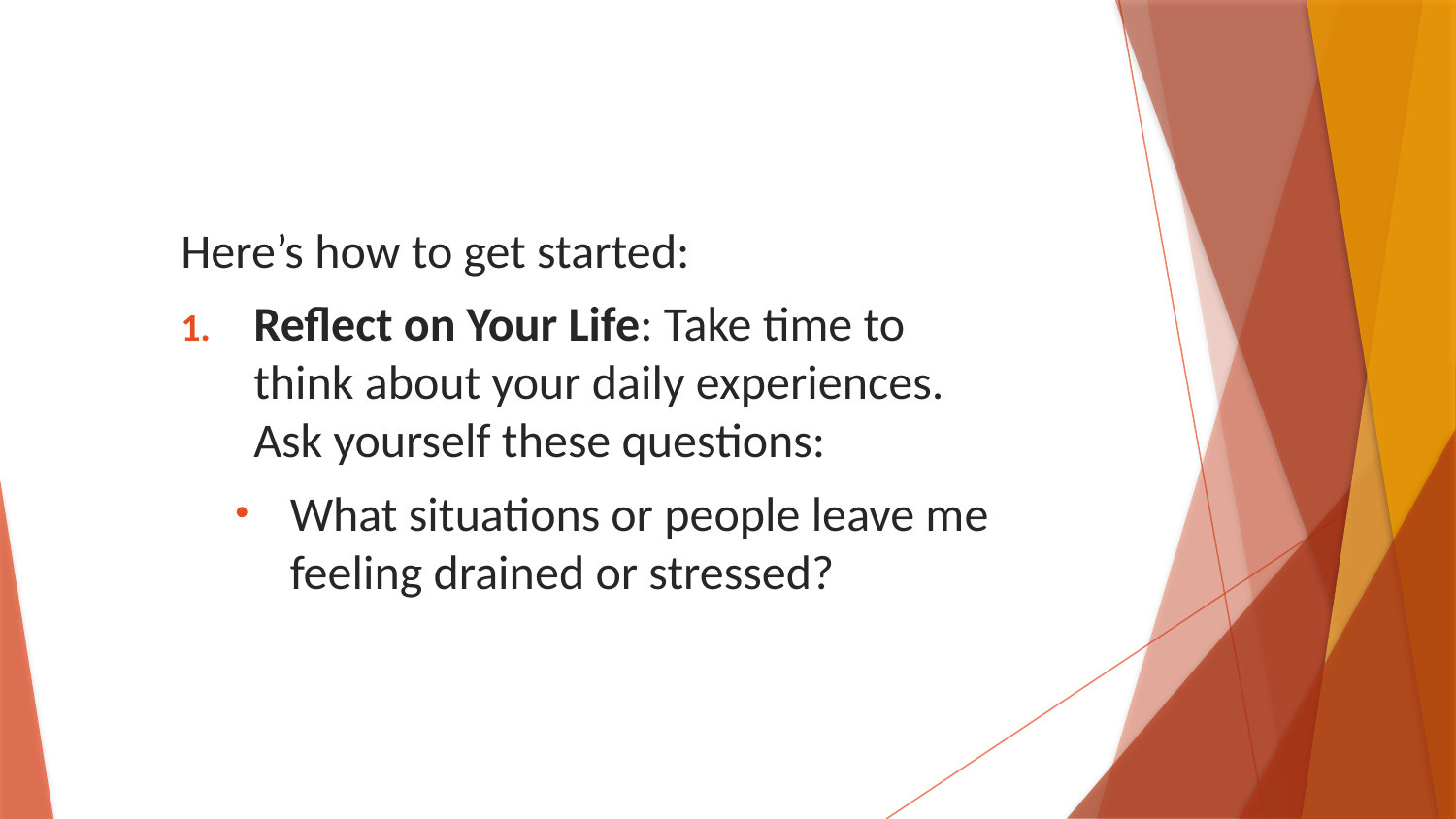

Here’s how to get started:
Reflect on Your Life: Take time to think about your daily experiences. Ask yourself these questions:
What situations or people leave me feeling drained or stressed?